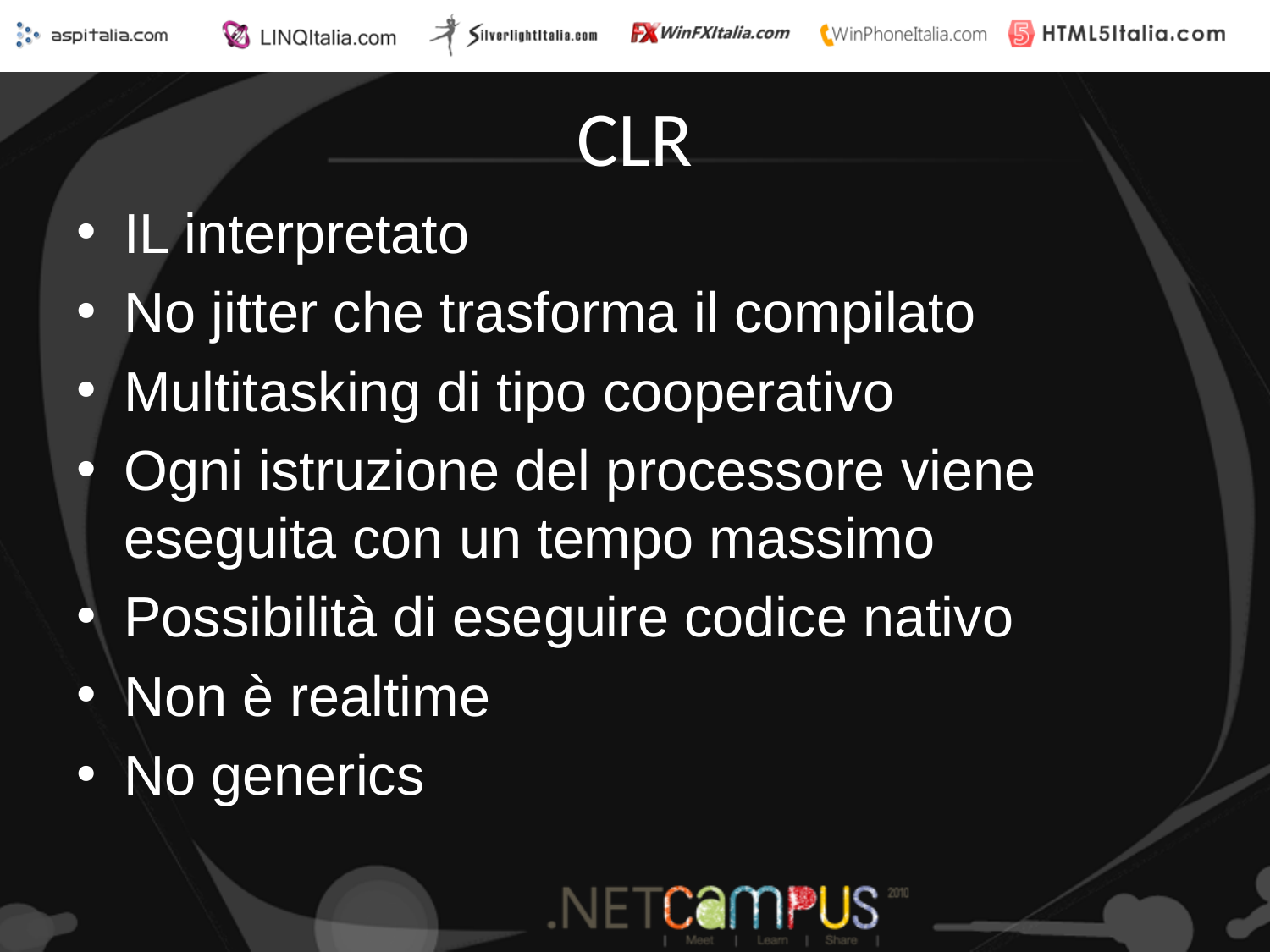

# CLR
IL interpretato
No jitter che trasforma il compilato
Multitasking di tipo cooperativo
Ogni istruzione del processore viene eseguita con un tempo massimo
Possibilità di eseguire codice nativo
Non è realtime
No generics